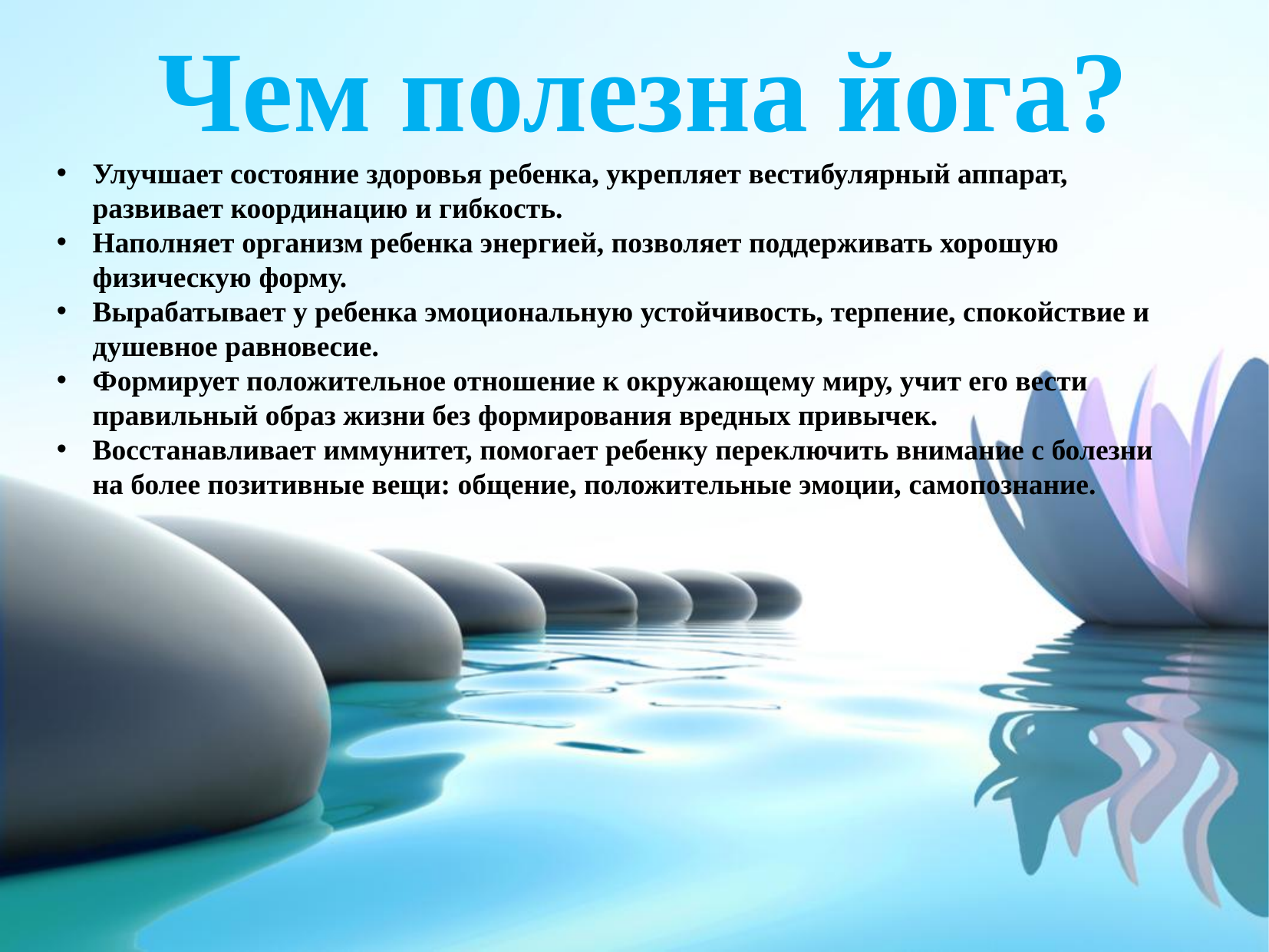

Чем полезна йога?
Улучшает состояние здоровья ребенка, укрепляет вестибулярный аппарат, развивает координацию и гибкость.
Наполняет организм ребенка энергией, позволяет поддерживать хорошую физическую форму.
Вырабатывает у ребенка эмоциональную устойчивость, терпение, спокойствие и душевное равновесие.
Формирует положительное отношение к окружающему миру, учит его вести правильный образ жизни без формирования вредных привычек.
Восстанавливает иммунитет, помогает ребенку переключить внимание с болезни на более позитивные вещи: общение, положительные эмоции, самопознание.